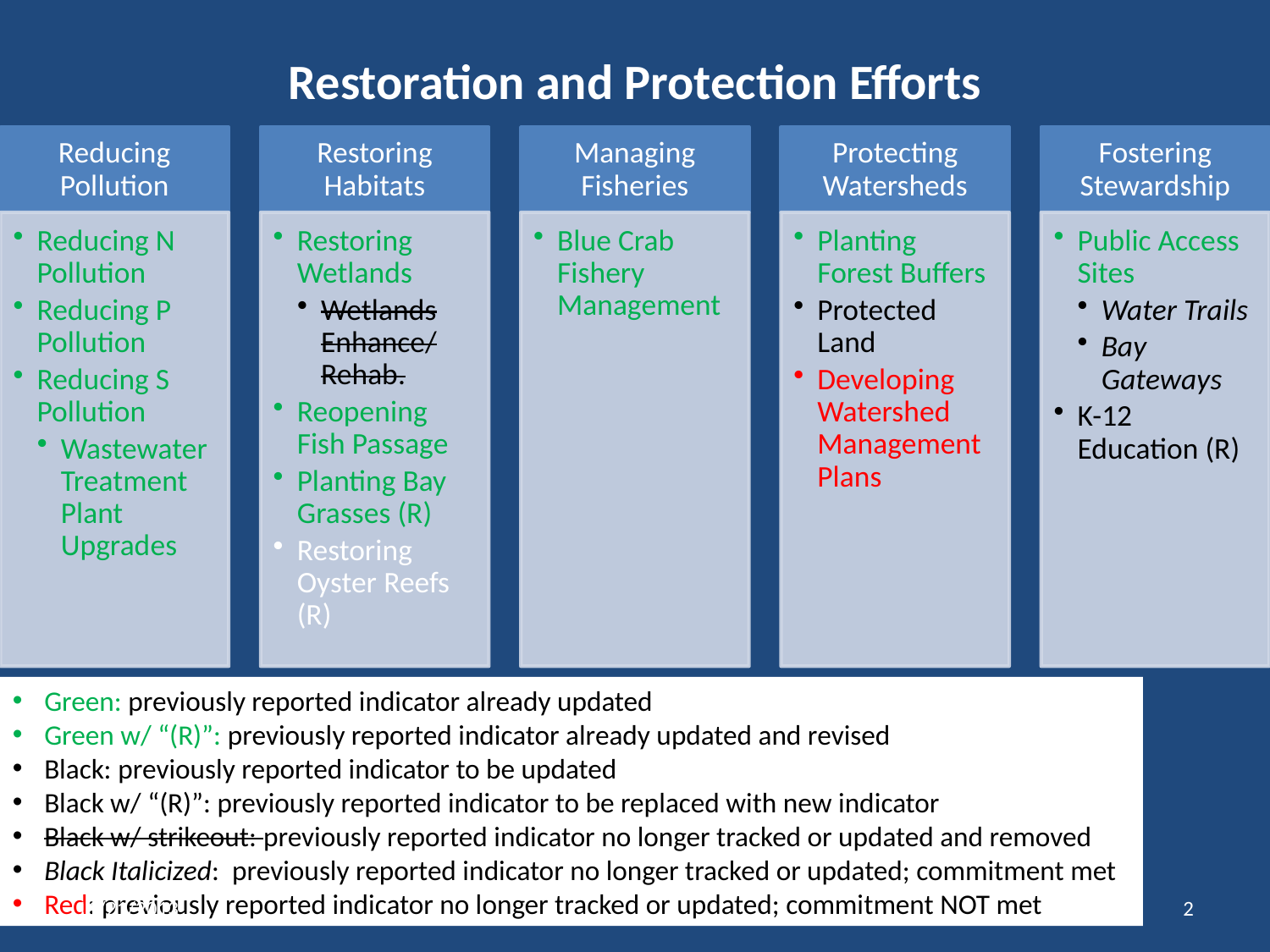

Reducing Pollution
Reducing N Pollution
Reducing P Pollution
Reducing S Pollution
Wastewater Treatment Plant Upgrades
Restoring Habitats
Restoring Wetlands
Wetlands Enhance/ Rehab.
Reopening Fish Passage
Planting Bay Grasses (R)
Restoring Oyster Reefs (R)
Managing Fisheries
Blue Crab Fishery Management
Protecting Watersheds
Planting Forest Buffers
Protected Land
Developing Watershed Management Plans
Fostering Stewardship
Public Access Sites
Water Trails
Bay Gateways
K-12 Education (R)
# Restoration and Protection Efforts
Green: previously reported indicator already updated
Green w/ “(R)”: previously reported indicator already updated and revised
Black: previously reported indicator to be updated
Black w/ “(R)”: previously reported indicator to be replaced with new indicator
Black w/ strikeout: previously reported indicator no longer tracked or updated and removed
Black Italicized:  previously reported indicator no longer tracked or updated; commitment met
Red: previously reported indicator no longer tracked or updated; commitment NOT met
11/21/2013
2